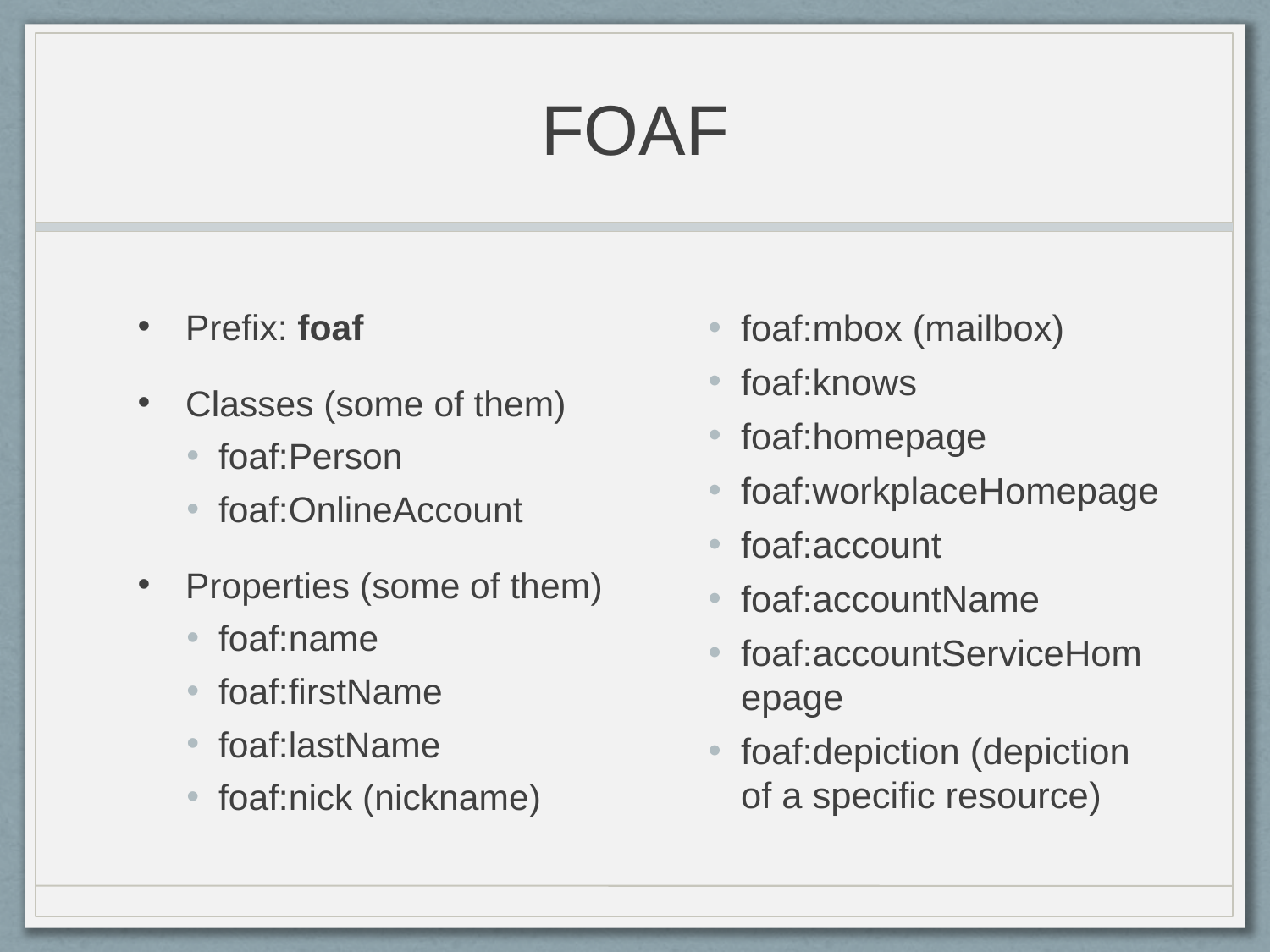

# FOAF
Prefix: foaf
Classes (some of them)
foaf:Person
foaf:OnlineAccount
Properties (some of them)
foaf:name
foaf:firstName
foaf:lastName
foaf:nick (nickname)
foaf:mbox (mailbox)
foaf:knows
foaf:homepage
foaf:workplaceHomepage
foaf:account
foaf:accountName
foaf:accountServiceHomepage
foaf:depiction (depiction of a specific resource)